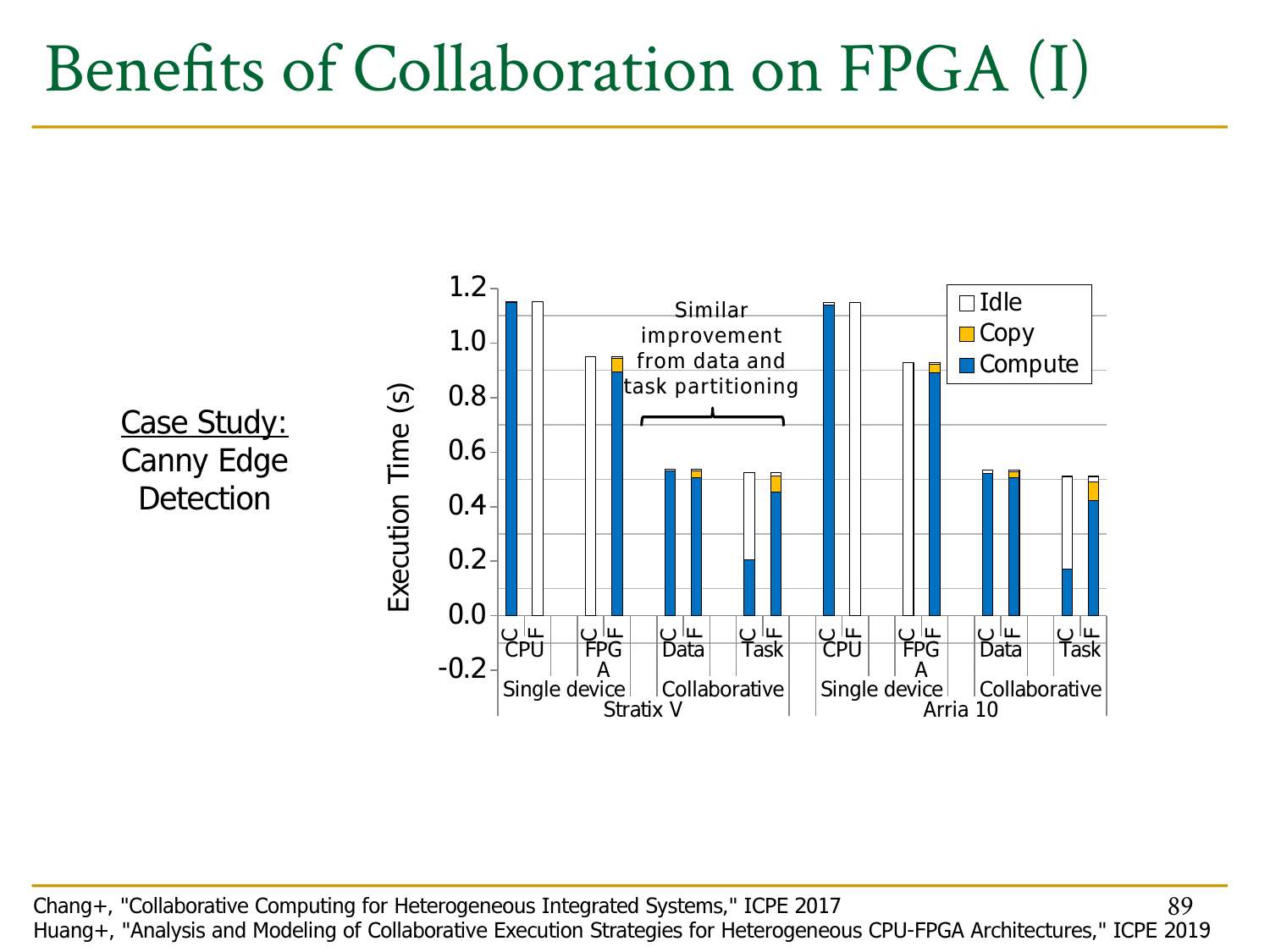

# Benefits of Collaboration on FPGA (I)

### Chart

| Category | Compute | Copy | Idle |
|---|---|---|---|
| C | 1.147984 | 0.0 | 0.0050800000000002 |
| F | 0.0 | 0.0 | 1.153064 |
|  | None | None | None |
| C | 0.0 | 0.0 | 0.9501388 |
| F | 0.8956898 | 0.0484492 | 0.00599979999999989 |
|  | None | None | None |
| C | 0.5322038 | 0.0 | 0.0054824 |
| F | 0.5071164 | 0.0236268 | 0.00694299999999992 |
|  | None | None | None |
| C | 0.2053344 | 0.0 | 0.3201316 |
| F | 0.452732 | 0.0597128 | 0.0130212 |
|   | None | None | None |
| C | 1.13921 | 0.0 | 0.00964999999999994 |
| F | 0.0 | 0.0 | 1.14886 |
|  | None | None | None |
| C | 0.0 | 0.0 | 0.929719 |
| F | 0.892305 | 0.029496 | 0.0079180000000002 |
|  | None | None | None |
| C | 0.521649 | 0.0 | 0.012984 |
| F | 0.507968 | 0.02153 | 0.00513500000000011 |
|  | None | None | None |
| C | 0.169778 | 0.0 | 0.34129 |
| F | 0.421991 | 0.068781 | 0.0202959999999999 |
Similar improvement from data and task partitioning

Case Study:
Canny Edge Detection
89
Chang+, "Collaborative Computing for Heterogeneous Integrated Systems," ICPE 2017
Huang+, "Analysis and Modeling of Collaborative Execution Strategies for Heterogeneous CPU-FPGA Architectures," ICPE 2019